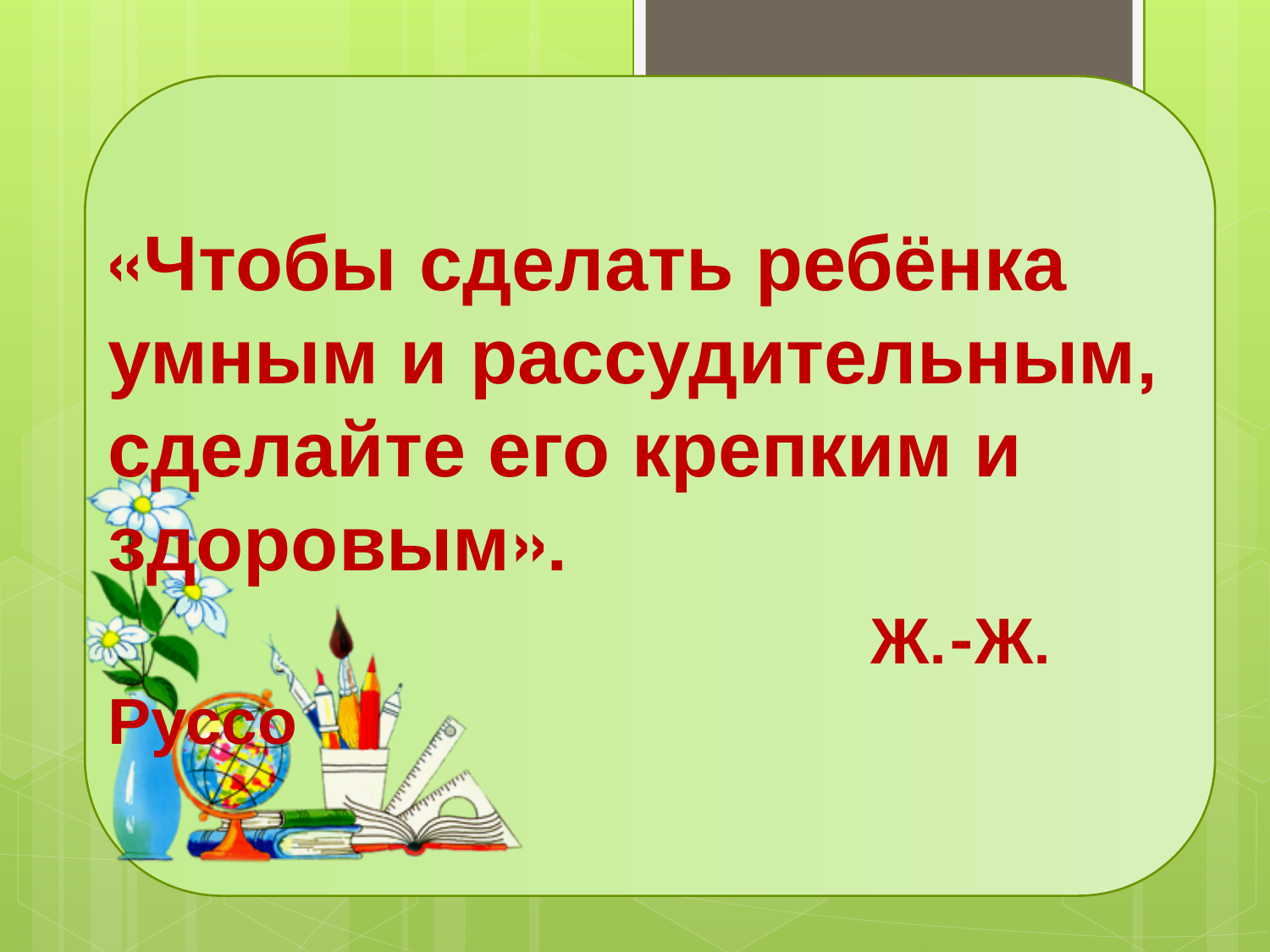

# «Чтобы сделать ребёнка умным и рассудительным, сделайте его крепким и здоровым». Ж.-Ж. Руссо